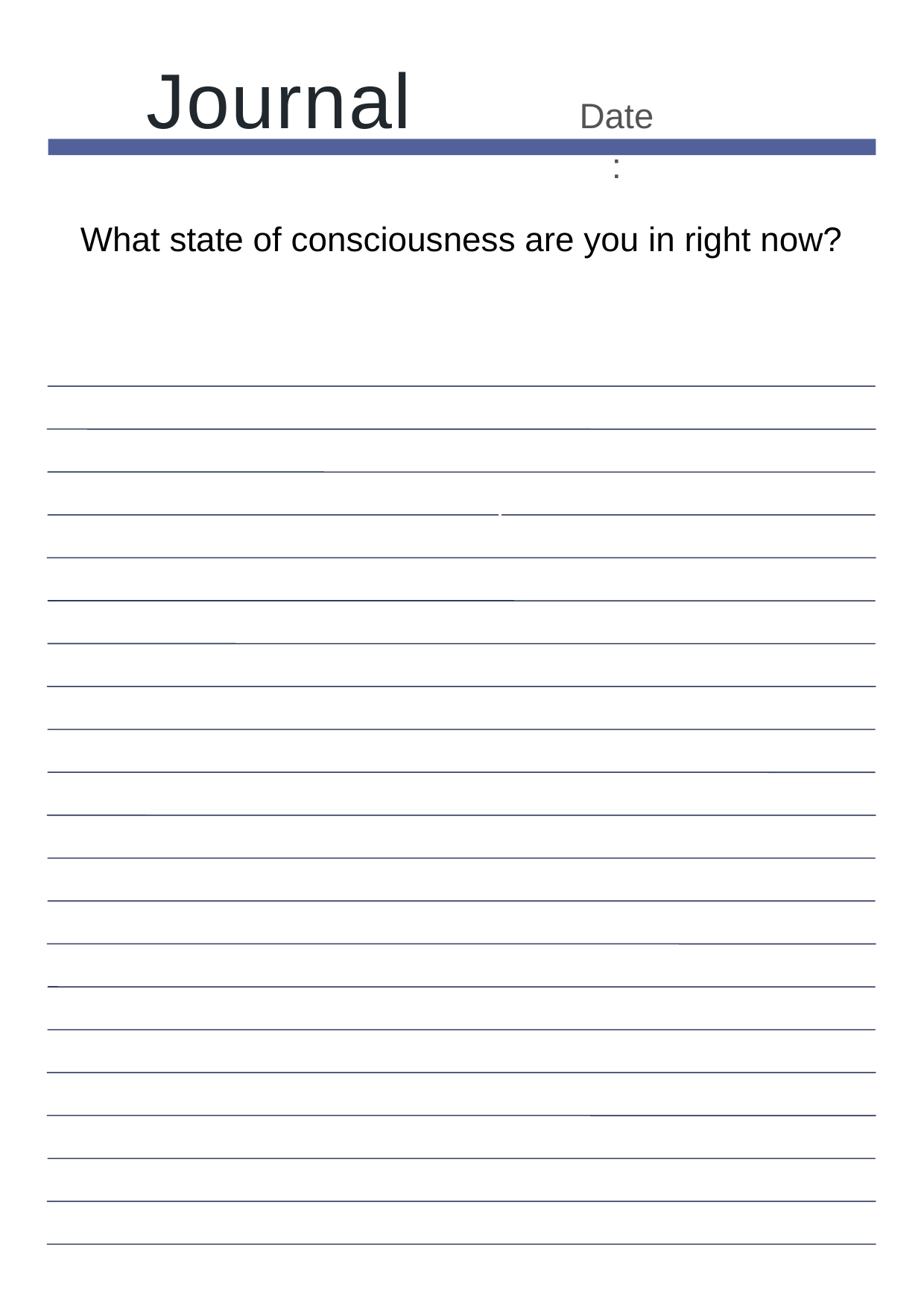

Journal
Date:

What state of consciousness are you in right now?

Journal Prompt Here